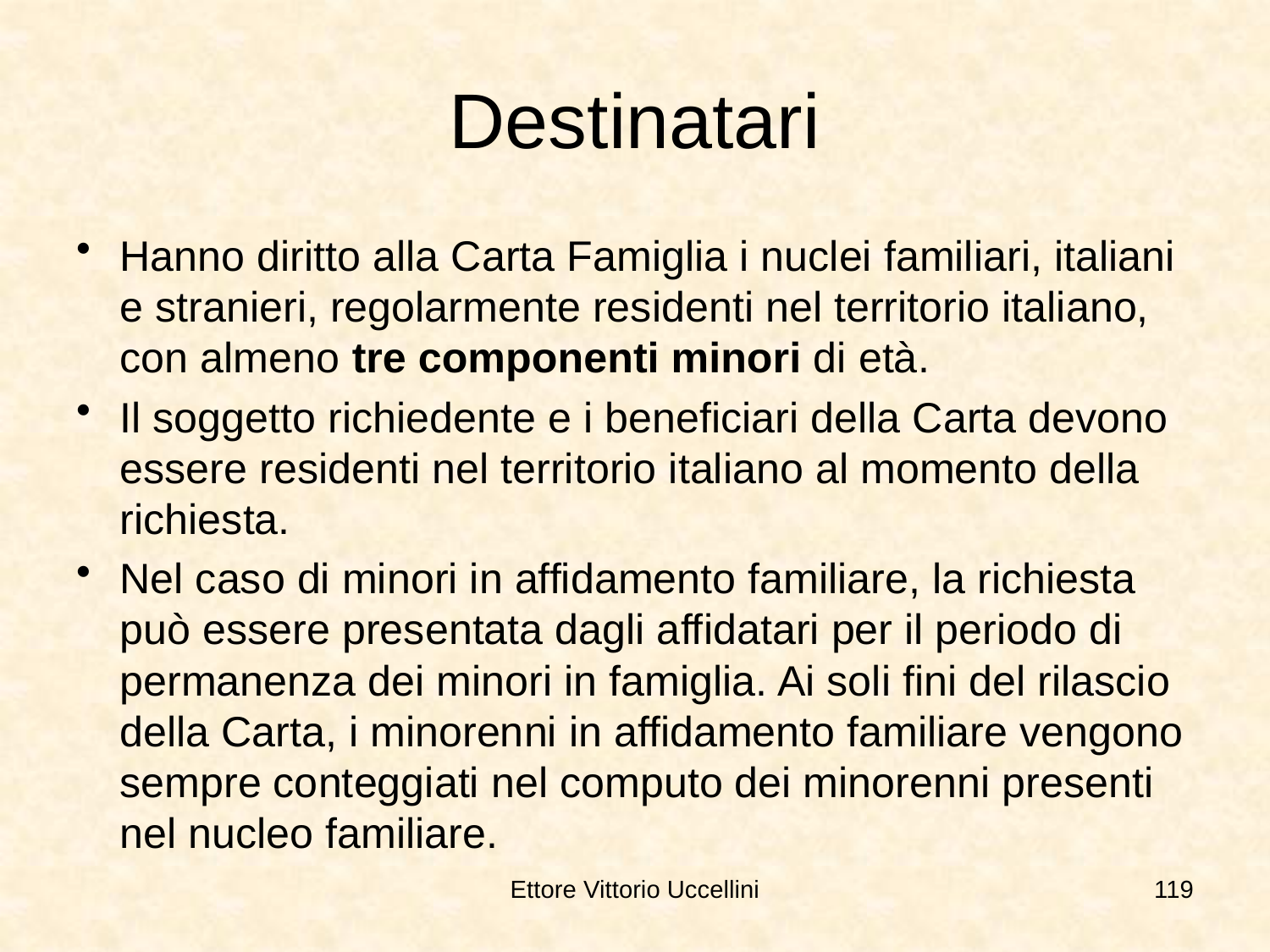

# Destinatari
Hanno diritto alla Carta Famiglia i nuclei familiari, italiani e stranieri, regolarmente residenti nel territorio italiano, con almeno tre componenti minori di età.
Il soggetto richiedente e i beneficiari della Carta devono essere residenti nel territorio italiano al momento della richiesta.
Nel caso di minori in affidamento familiare, la richiesta può essere presentata dagli affidatari per il periodo di permanenza dei minori in famiglia. Ai soli fini del rilascio della Carta, i minorenni in affidamento familiare vengono sempre conteggiati nel computo dei minorenni presenti nel nucleo familiare.

Ettore Vittorio Uccellini
119